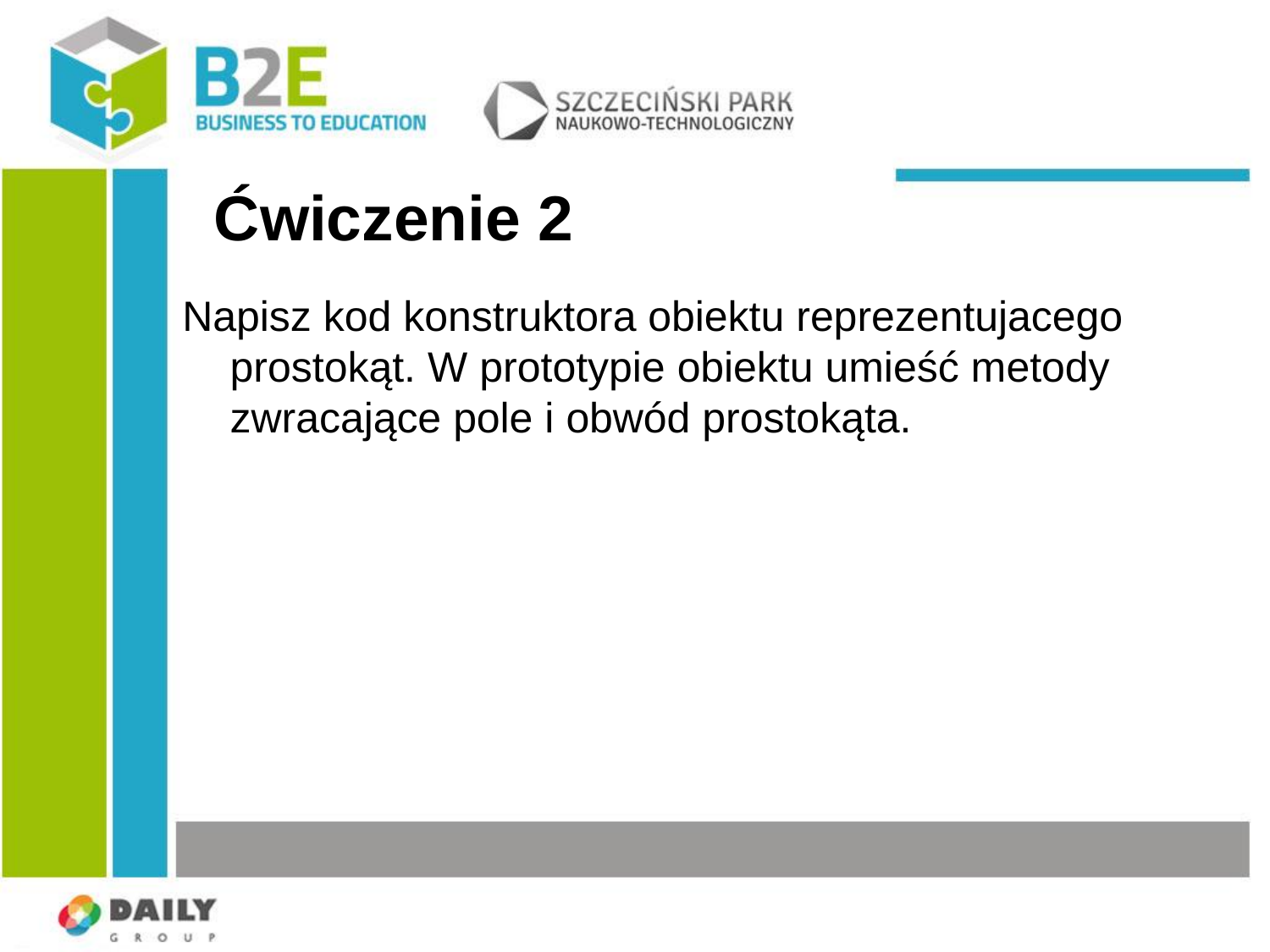

# Ćwiczenie 2
Napisz kod konstruktora obiektu reprezentujacego prostokąt. W prototypie obiektu umieść metody zwracające pole i obwód prostokąta.